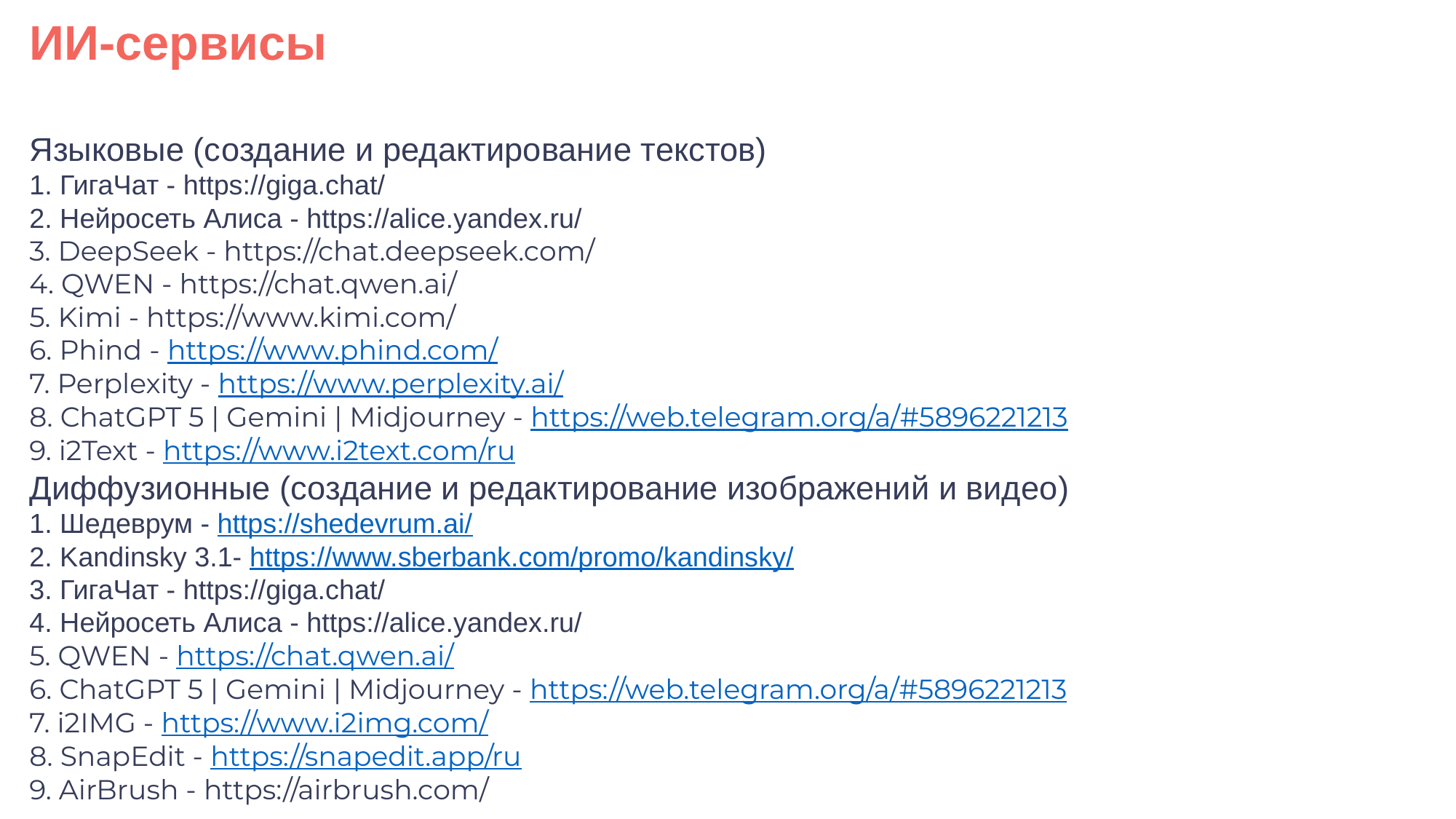

ИИ-сервисы

Языковые (создание и редактирование текстов)
1. ГигаЧат - https://giga.chat/
2. Нейросеть Алиса - https://alice.yandex.ru/
3. DeepSeek - https://chat.deepseek.com/
4. QWEN - https://chat.qwen.ai/
5. Kimi - https://www.kimi.com/
6. Phind - https://www.phind.com/
7. Perplexity - https://www.perplexity.ai/
8. ChatGPT 5 | Gemini | Midjourney - https://web.telegram.org/a/#5896221213
9. i2Text - https://www.i2text.com/ru
Диффузионные (создание и редактирование изображений и видео)
1. Шедеврум - https://shedevrum.ai/
2. Kandinsky 3.1- https://www.sberbank.com/promo/kandinsky/
3. ГигаЧат - https://giga.chat/
4. Нейросеть Алиса - https://alice.yandex.ru/
5. QWEN - https://chat.qwen.ai/
6. ChatGPT 5 | Gemini | Midjourney - https://web.telegram.org/a/#5896221213
7. i2IMG - https://www.i2img.com/
8. SnapEdit - https://snapedit.app/ru
9. AirBrush - https://airbrush.com/